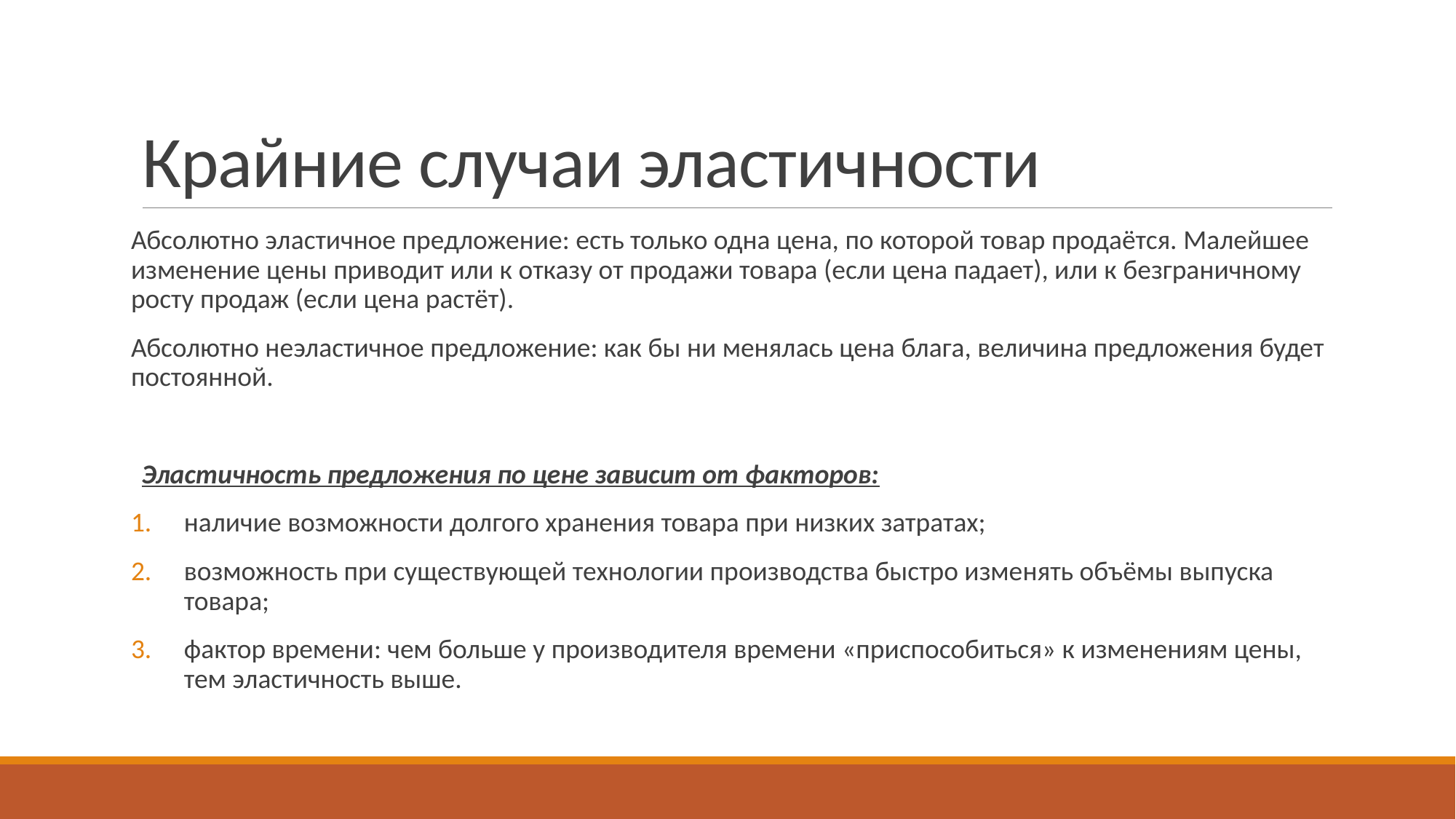

# Крайние случаи эластичности
Абсолютно эластичное предложение: есть только одна цена, по которой товар продаётся. Малейшее изменение цены приводит или к отказу от продажи товара (если цена падает), или к безграничному росту продаж (если цена растёт).
Абсолютно неэластичное предложение: как бы ни менялась цена блага, величина предложения будет постоянной.

Эластичность предложения по цене зависит от факторов:
наличие возможности долгого хранения товара при низких затратах;
возможность при существующей технологии производства быстро изменять объёмы выпуска товара;
фактор времени: чем больше у производителя времени «приспособиться» к изменениям цены, тем эластичность выше.